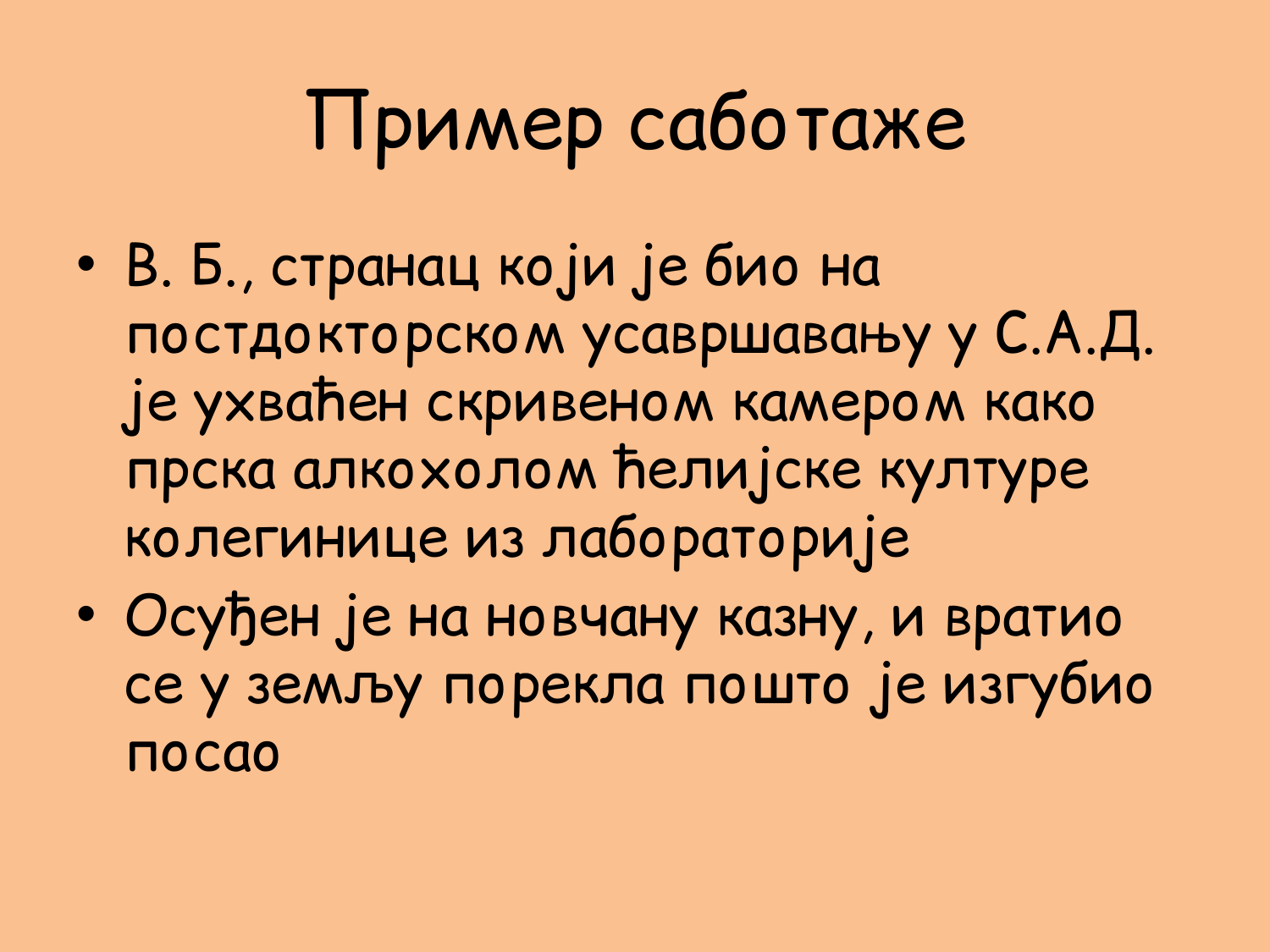

# Пример саботаже
В. Б., странац који је био на постдокторском усавршавању у С.А.Д. је ухваћен скривеном камером како прска алкохолом ћелијске културе колегинице из лабораторије
Осуђен је на новчану казну, и вратио се у земљу порекла пошто је изгубио посао